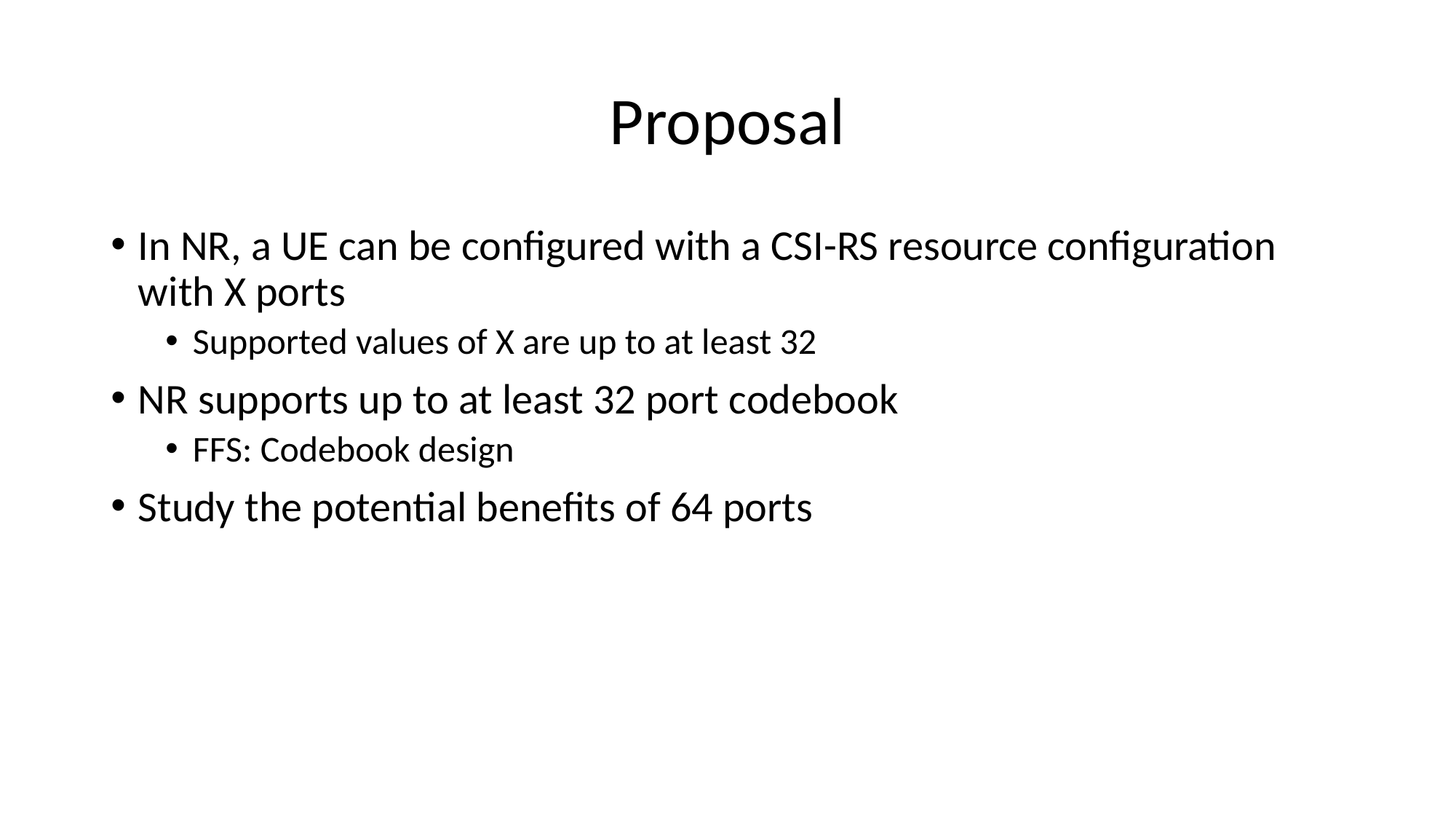

# Proposal
In NR, a UE can be configured with a CSI-RS resource configuration with X ports
Supported values of X are up to at least 32
NR supports up to at least 32 port codebook
FFS: Codebook design
Study the potential benefits of 64 ports